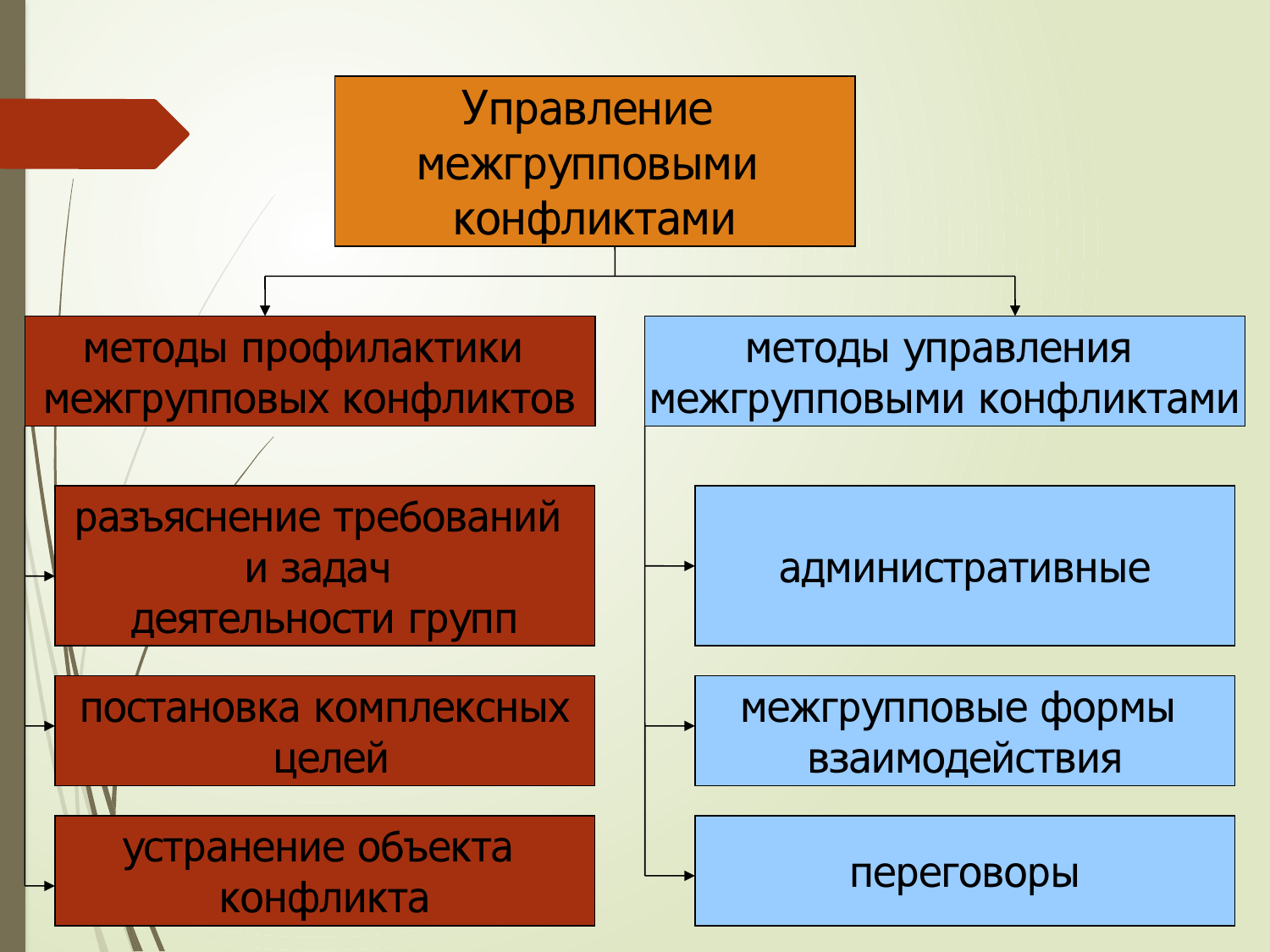

Управление
межгрупповыми
конфликтами

методы профилактики
межгрупповых конфликтов
методы управления
межгрупповыми конфликтами

разъяснение требований
и задач
деятельности групп
административные

постановка комплексных
 целей
межгрупповые формы
взаимодействия

устранение объекта
конфликта
переговоры